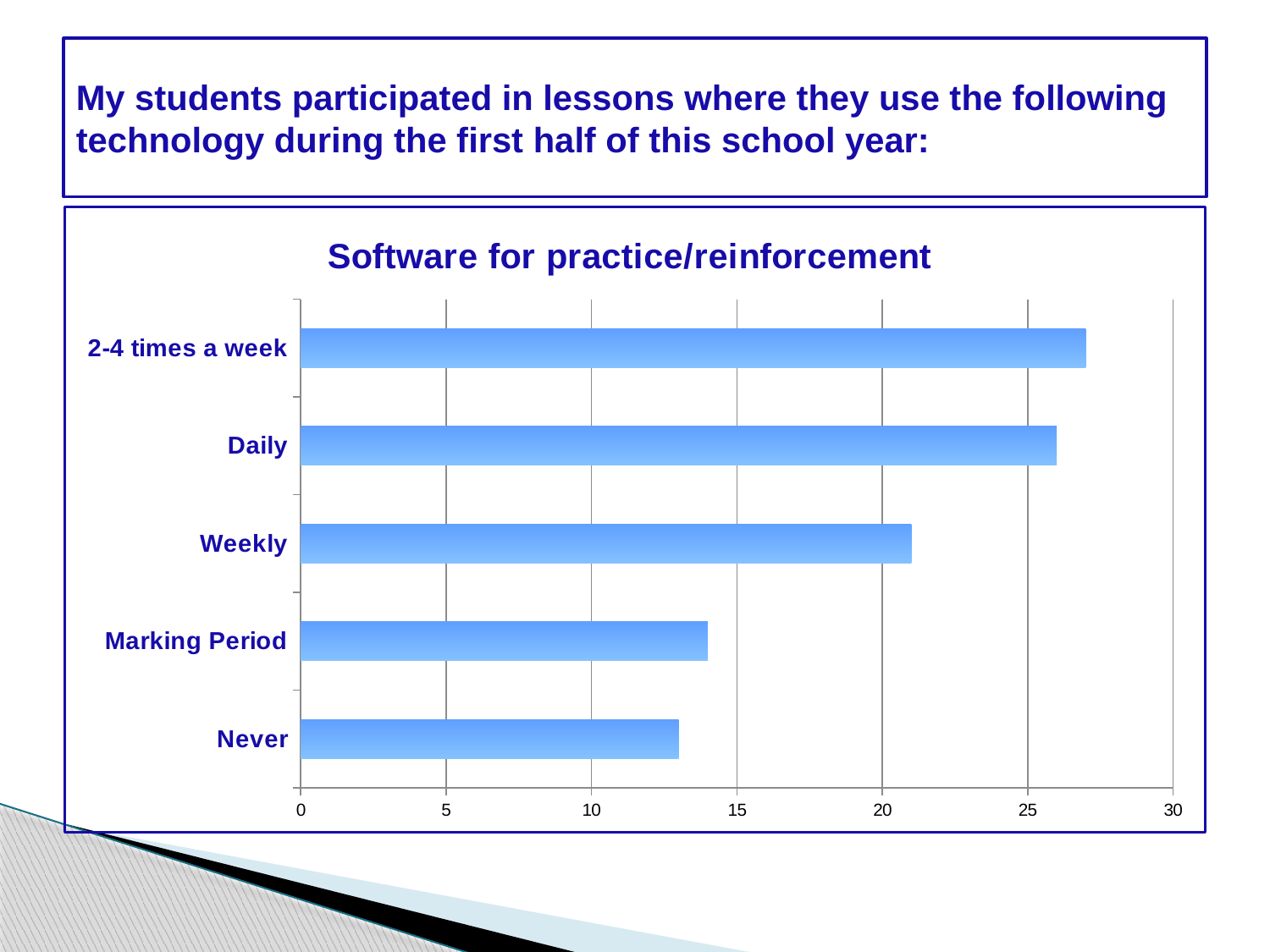

# My students participated in lessons where they use the following technology during the first half of this school year:

### Chart: Software for practice/reinforcement

| Category | Total |
|---|---|
| Never | 13.0 |
| Marking Period | 14.0 |
| Weekly | 21.0 |
| Daily | 26.0 |
| 2-4 times a week | 27.0 |